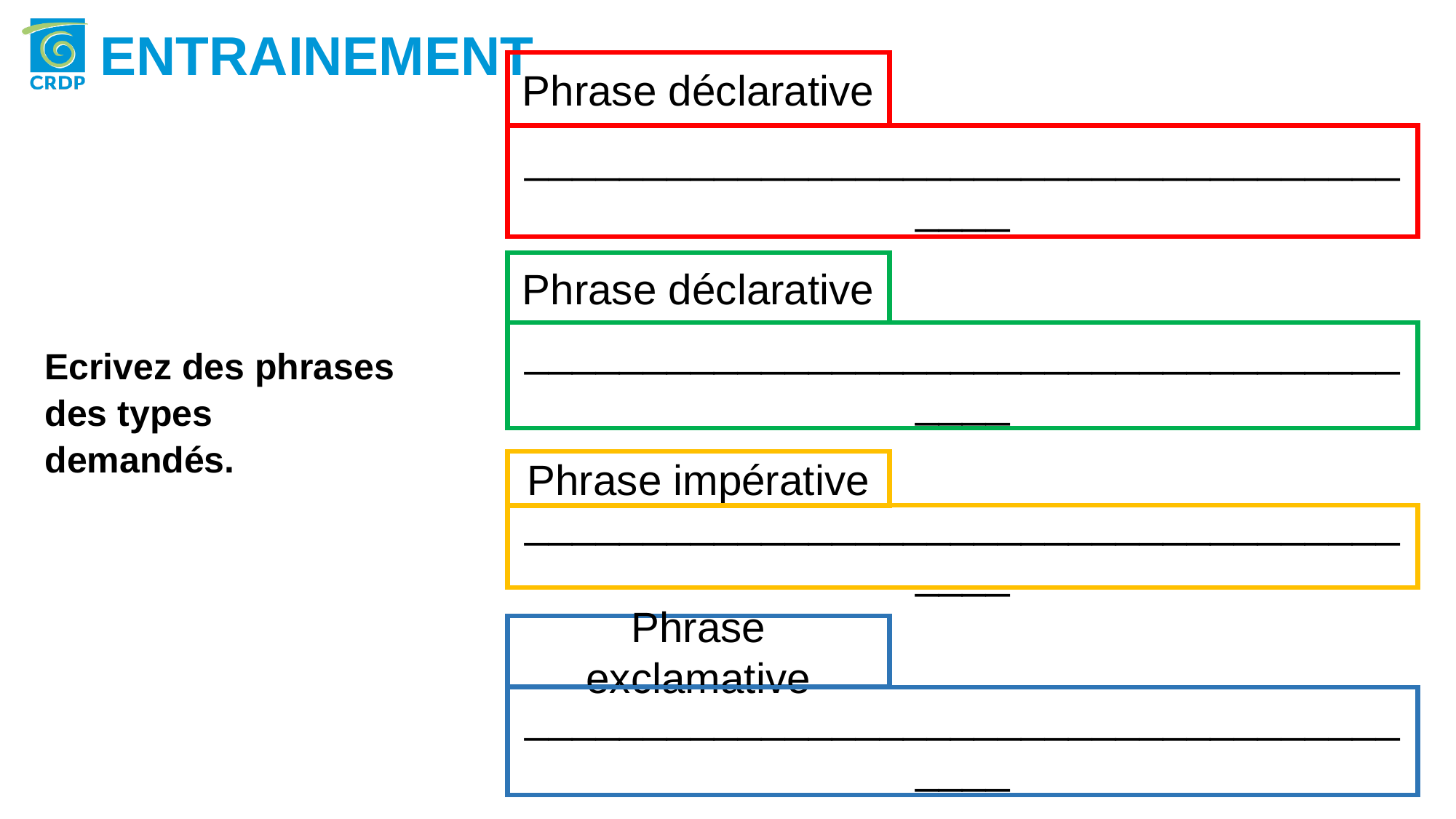

ENTRAINEMENT
Phrase déclarative
_________________________________________
Phrase déclarative
_________________________________________
Ecrivez des phrases des types demandés.
Phrase impérative
_________________________________________
Phrase exclamative
_________________________________________